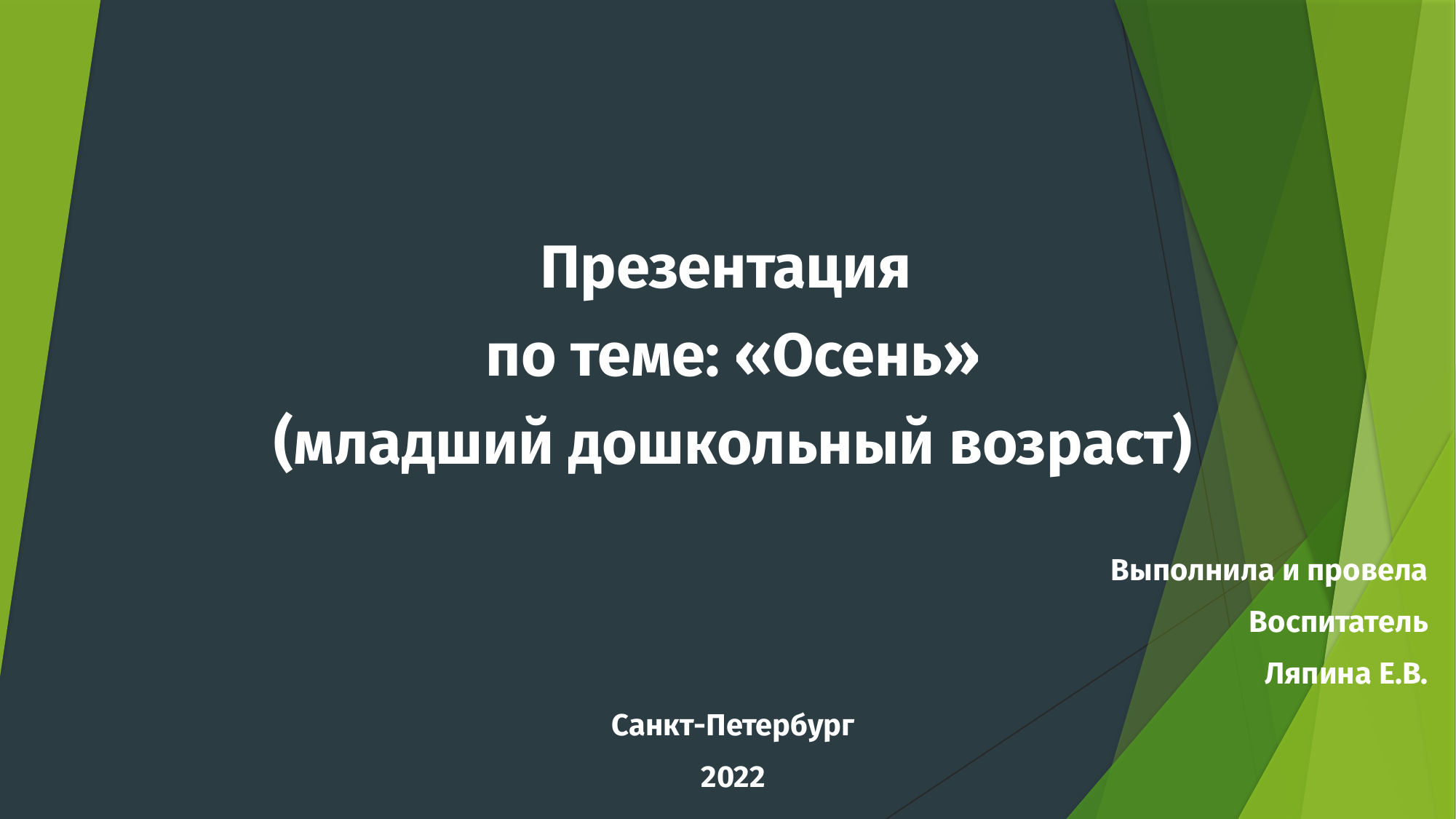

#

Презентация
по теме: «Осень»
(младший дошкольный возраст)

Выполнила и провела
Воспитатель
Ляпина Е.В.
Санкт-Петербург
2022